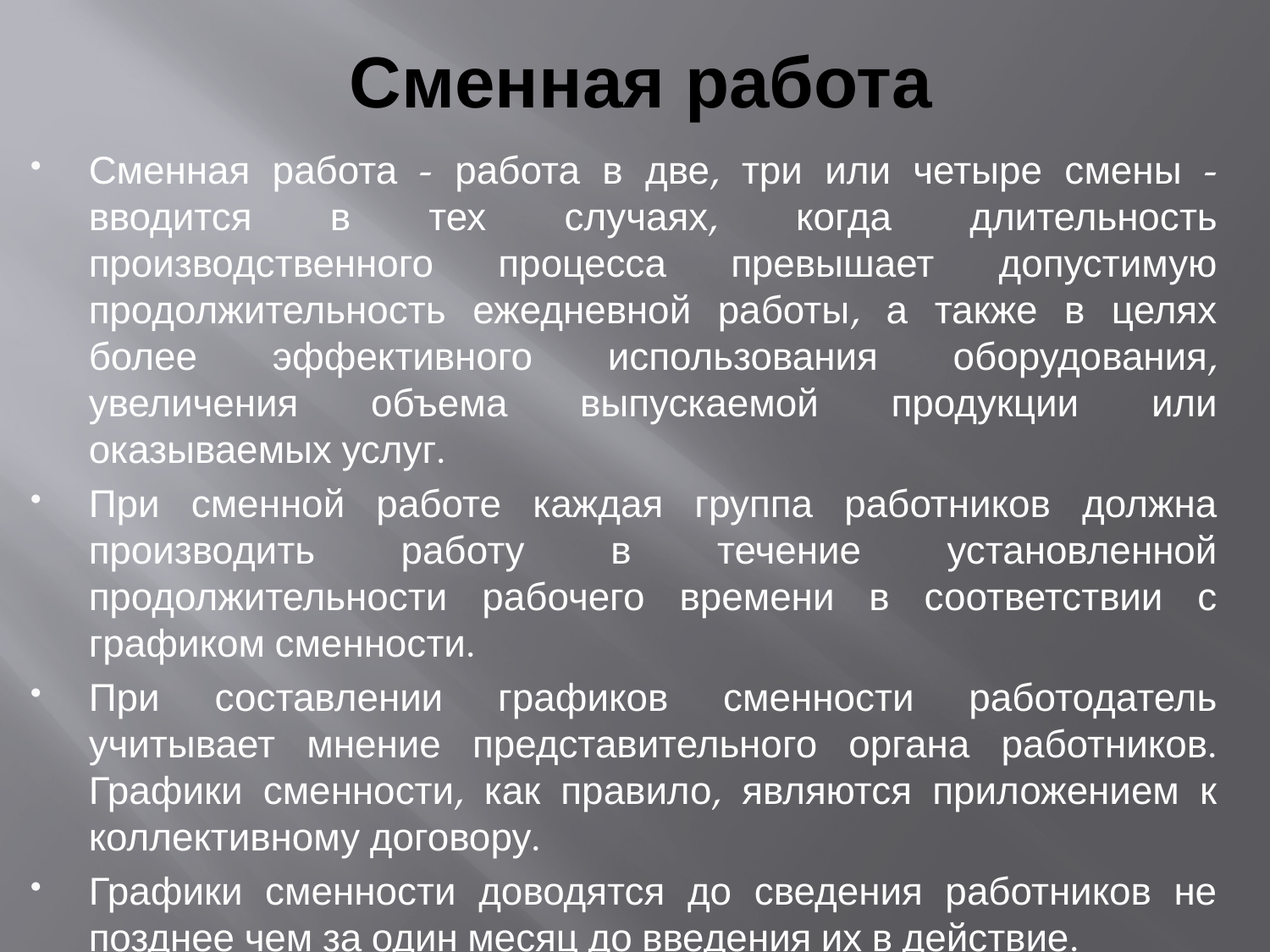

# Сменная работа
Сменная работа - работа в две, три или четыре смены - вводится в тех случаях, когда длительность производственного процесса превышает допустимую продолжительность ежедневной работы, а также в целях более эффективного использования оборудования, увеличения объема выпускаемой продукции или оказываемых услуг.
При сменной работе каждая группа работников должна производить работу в течение установленной продолжительности рабочего времени в соответствии с графиком сменности.
При составлении графиков сменности работодатель учитывает мнение представительного органа работников. Графики сменности, как правило, являются приложением к коллективному договору.
Графики сменности доводятся до сведения работников не позднее чем за один месяц до введения их в действие.
Работа в течение двух смен подряд запрещается.